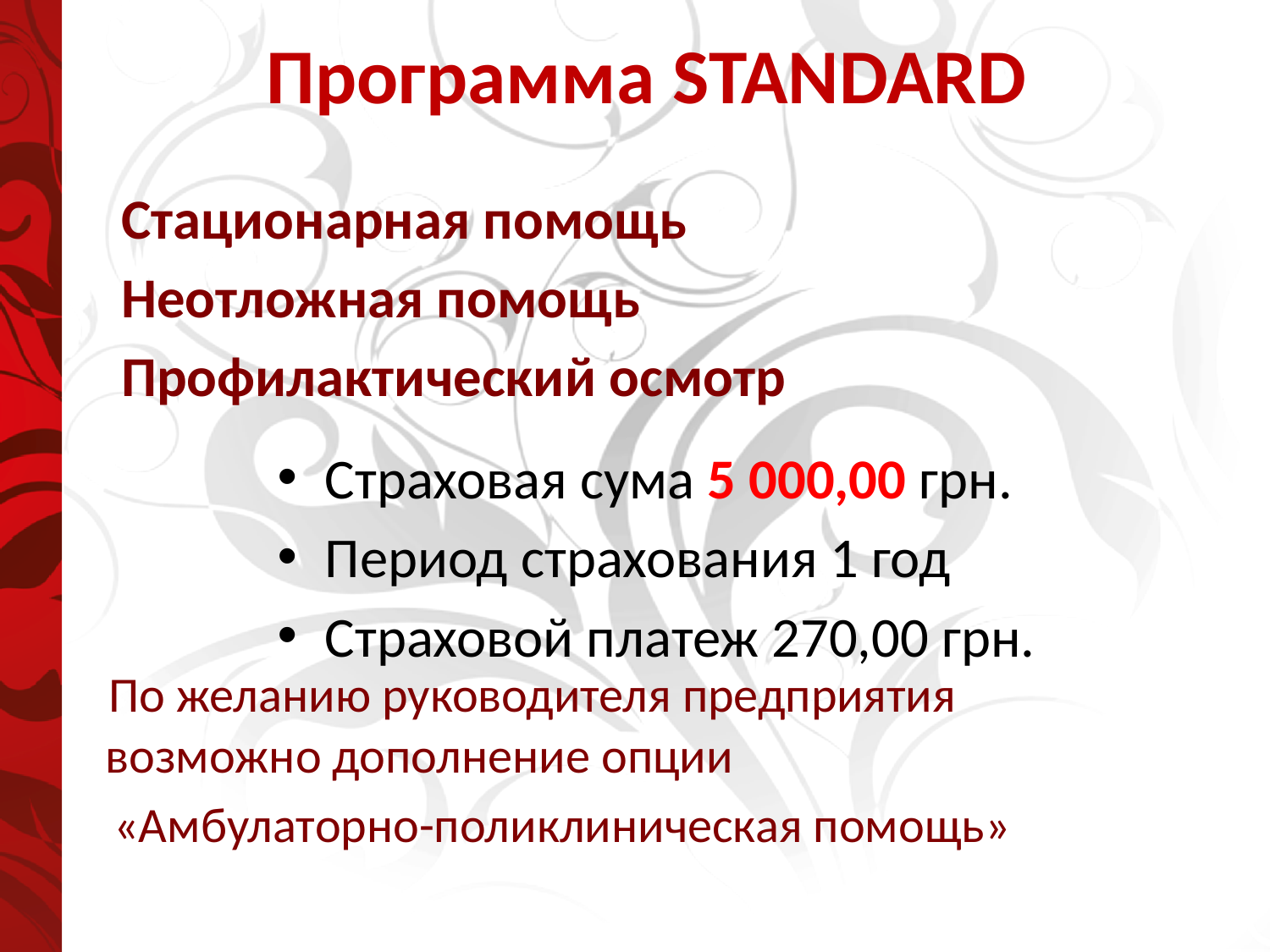

Программа STANDARD

     Стационарная помощь
     Неотложная помощь
     Профилактический осмотр

    По желанию руководителя предприятия возможно дополнение опции
     «Амбулаторно-поликлиническая помощь»
Страховая сума 5 000,00 грн.
Период страхования 1 год
Страховой платеж 270,00 грн.